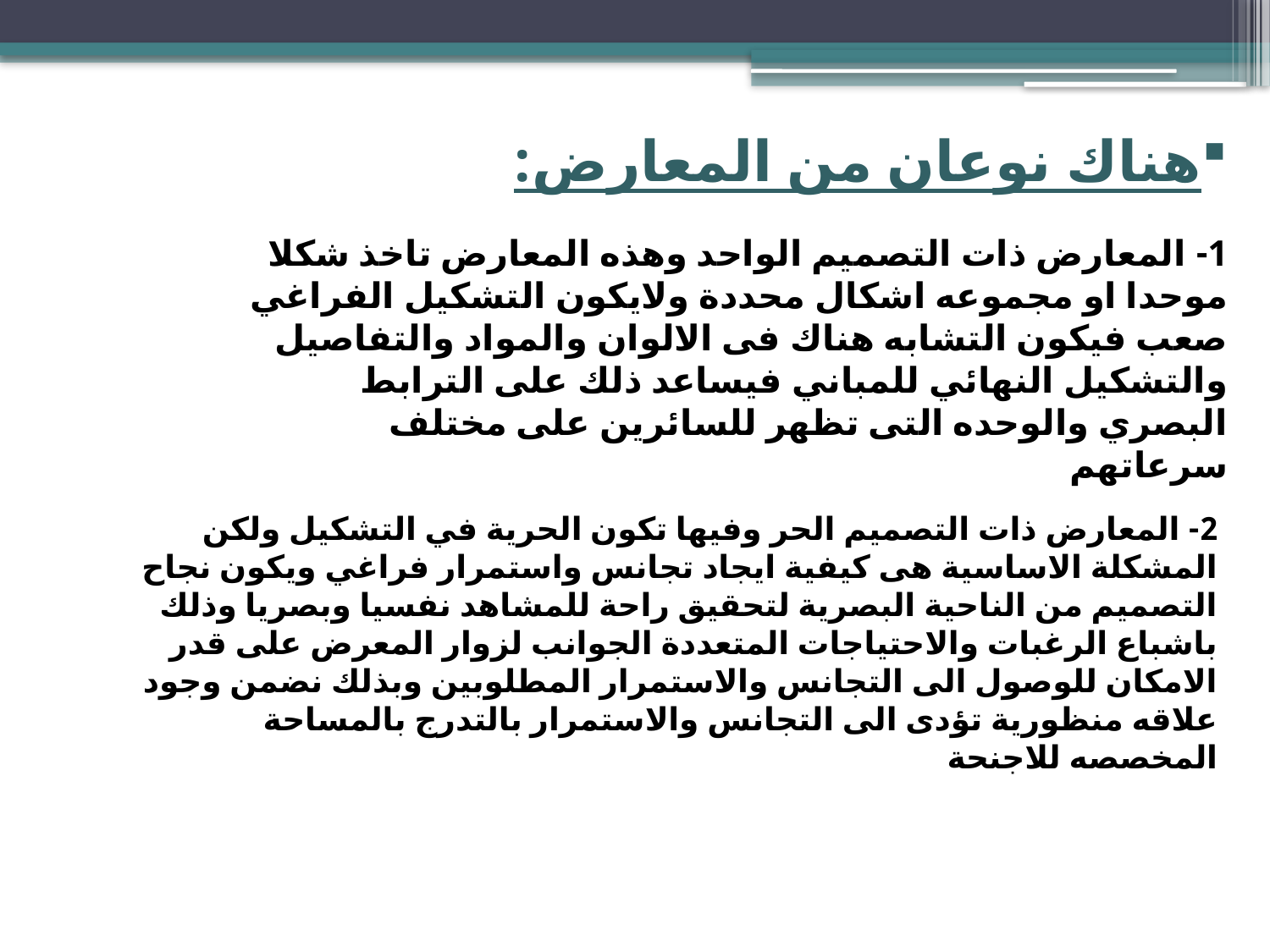

هناك نوعان من المعارض:
1- المعارض ذات التصميم الواحد وهذه المعارض تاخذ شكلا موحدا او مجموعه اشكال محددة ولايكون التشكيل الفراغي صعب فيكون التشابه هناك فى الالوان والمواد والتفاصيل والتشكيل النهائي للمباني فيساعد ذلك على الترابط البصري والوحده التى تظهر للسائرين على مختلف سرعاتهم

2- المعارض ذات التصميم الحر وفيها تكون الحرية في التشكيل ولكن المشكلة الاساسية هى كيفية ايجاد تجانس واستمرار فراغي ويكون نجاح التصميم من الناحية البصرية لتحقيق راحة للمشاهد نفسيا وبصريا وذلك باشباع الرغبات والاحتياجات المتعددة الجوانب لزوار المعرض على قدر الامكان للوصول الى التجانس والاستمرار المطلوبين وبذلك نضمن وجود علاقه منظورية تؤدى الى التجانس والاستمرار بالتدرج بالمساحة المخصصه للاجنحة